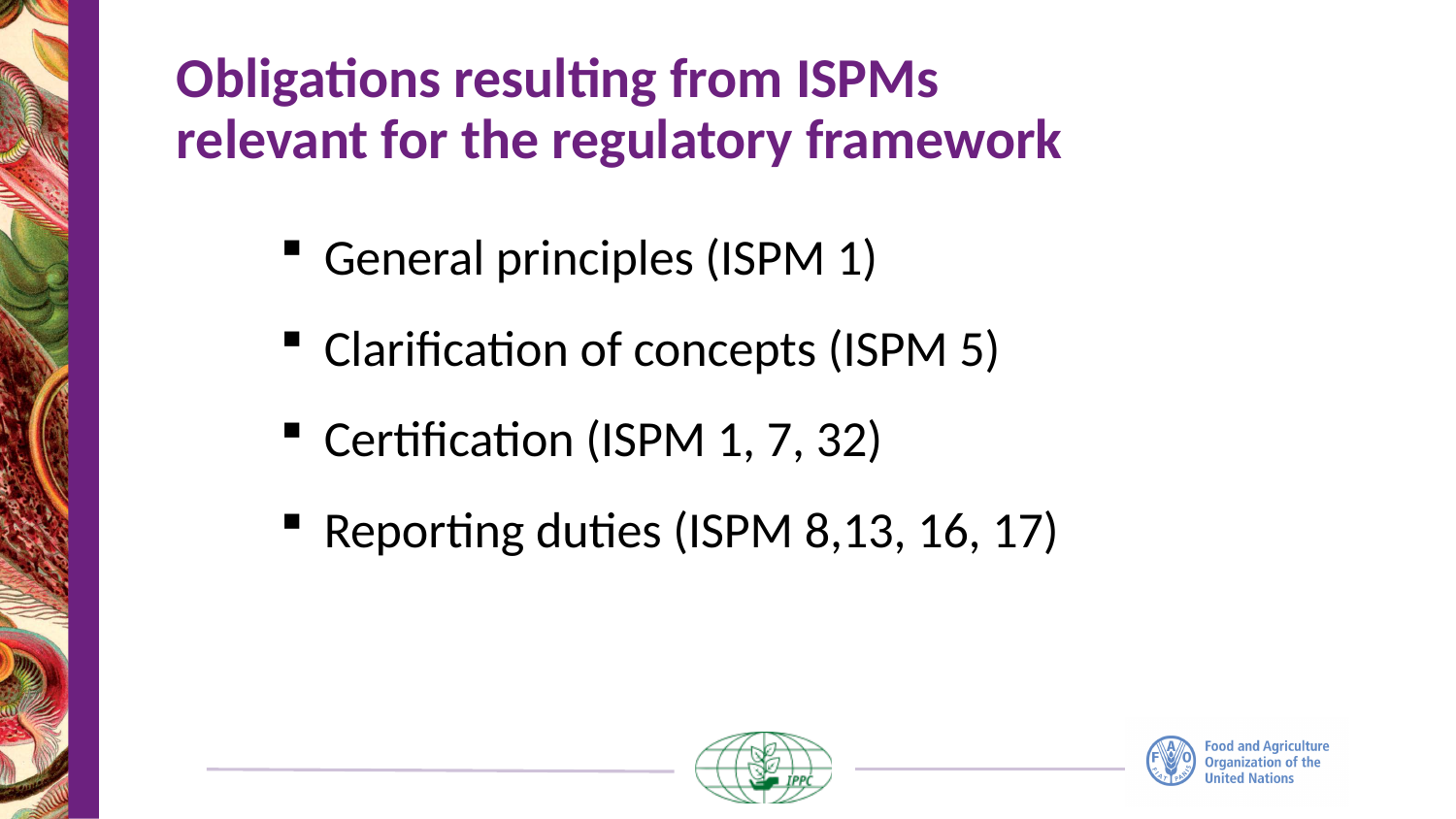

# Obligations resulting from ISPMs relevant for the regulatory framework
General principles (ISPM 1)
Clarification of concepts (ISPM 5)
Certification (ISPM 1, 7, 32)
Reporting duties (ISPM 8,13, 16, 17)